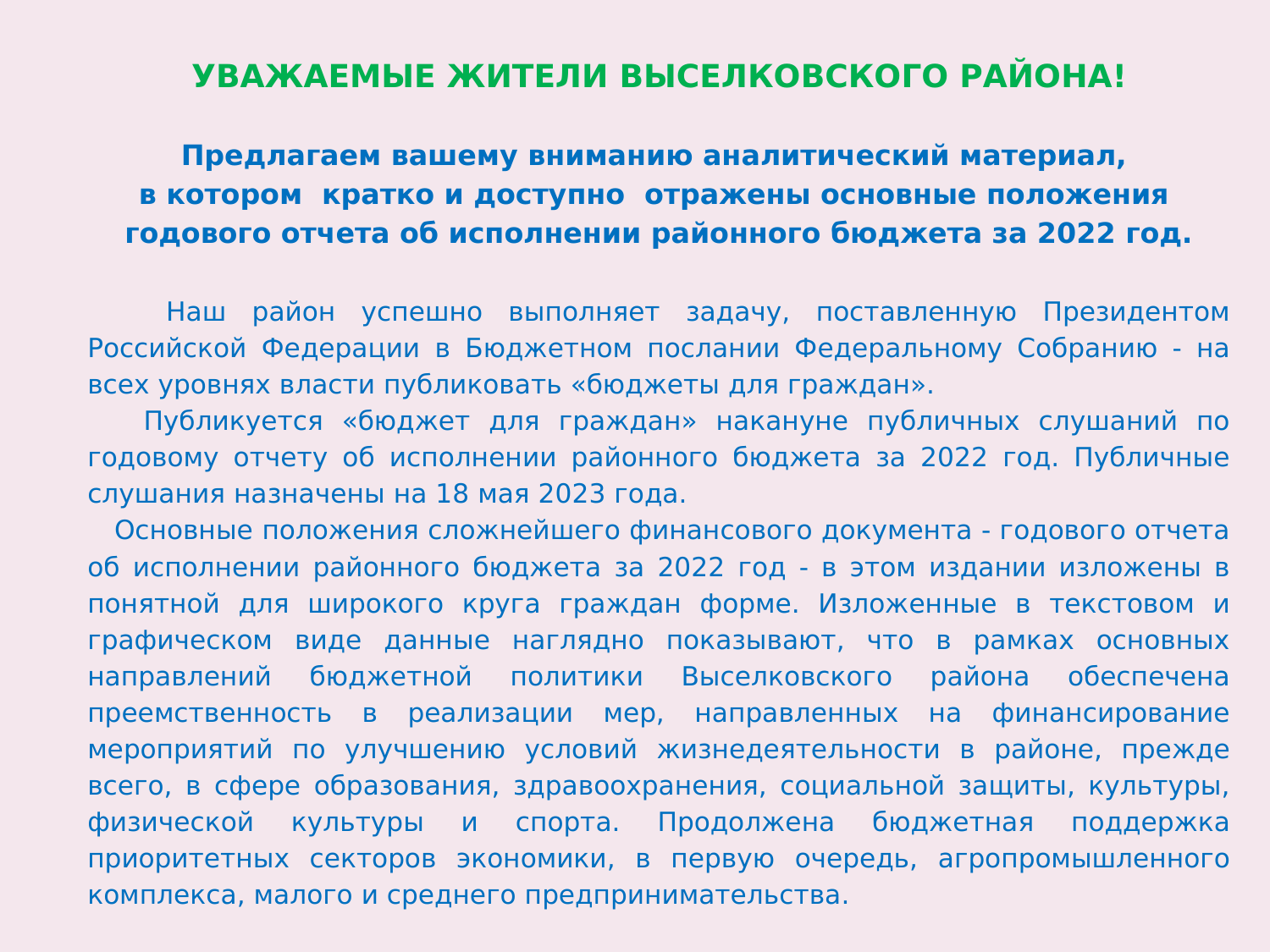

УВАЖАЕМЫЕ ЖИТЕЛИ ВЫСЕЛКОВСКОГО РАЙОНА!

Предлагаем вашему вниманию аналитический материал,
в котором  кратко и доступно  отражены основные положения
годового отчета об исполнении районного бюджета за 2022 год.

   Наш район успешно выполняет задачу, поставленную Президентом Российской Федерации в Бюджетном послании Федеральному Собранию - на всех уровнях власти публиковать «бюджеты для граждан».
   Публикуется «бюджет для граждан» накануне публичных слушаний по годовому отчету об исполнении районного бюджета за 2022 год. Публичные слушания назначены на 18 мая 2023 года.
   Основные положения сложнейшего финансового документа - годового отчета об исполнении районного бюджета за 2022 год - в этом издании изложены в понятной для широкого круга граждан форме. Изложенные в текстовом и графическом виде данные наглядно показывают, что в рамках основных направлений бюджетной политики Выселковского района обеспечена преемственность в реализации мер, направленных на финансирование мероприятий по улучшению условий жизнедеятельности в районе, прежде всего, в сфере образования, здравоохранения, социальной защиты, культуры, физической культуры и спорта. Продолжена бюджетная поддержка приоритетных секторов экономики, в первую очередь, агропромышленного комплекса, малого и среднего предпринимательства.